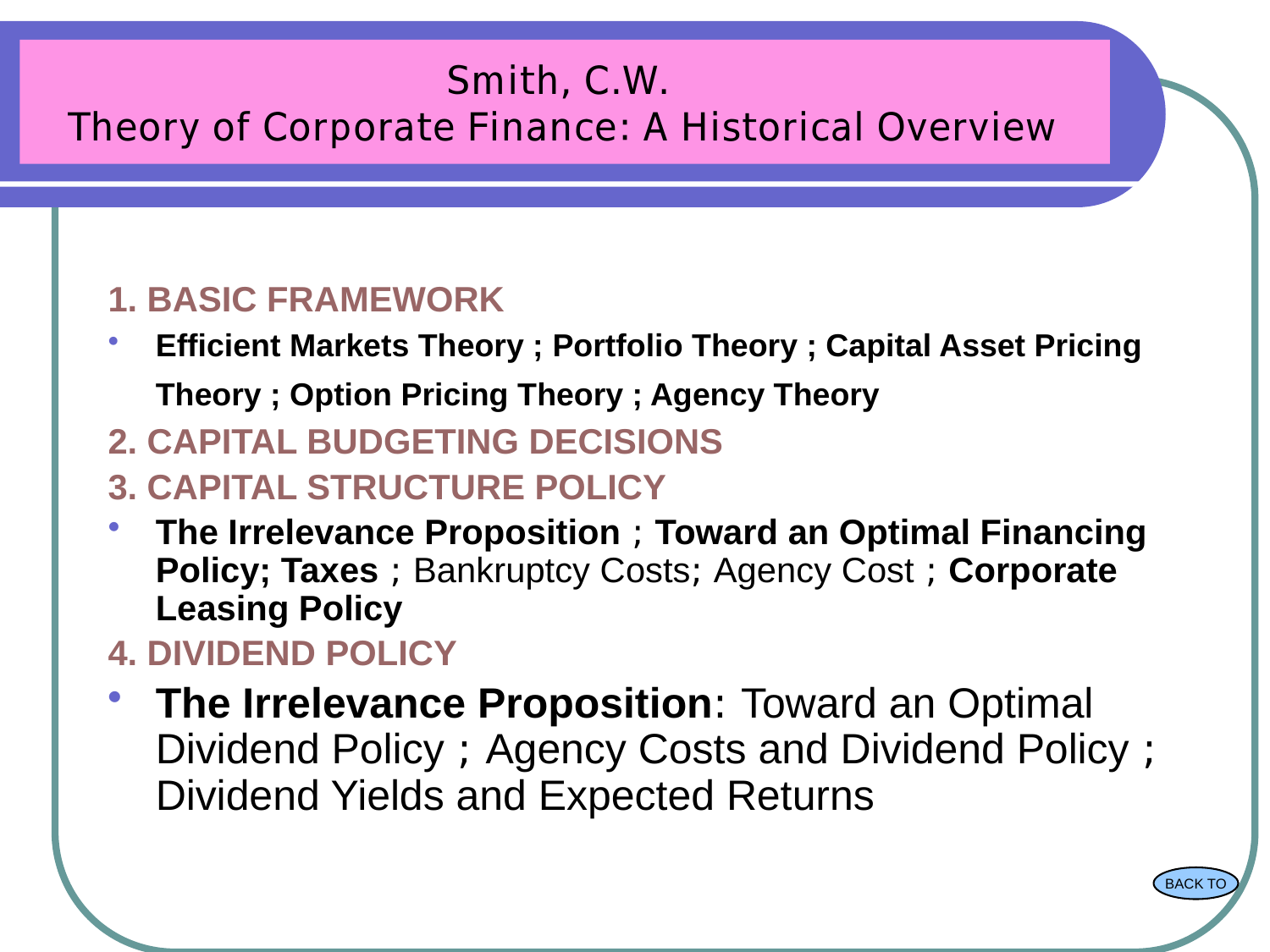

# Smith, C.W. Theory of Corporate Finance: A Historical Overview
1. BASIC FRAMEWORK
Efficient Markets Theory ; Portfolio Theory ; Capital Asset Pricing Theory ; Option Pricing Theory ; Agency Theory
2. CAPITAL BUDGETING DECISIONS
3. CAPITAL STRUCTURE POLICY
The Irrelevance Proposition ; Toward an Optimal Financing Policy; Taxes ; Bankruptcy Costs; Agency Cost ; Corporate Leasing Policy
4. DIVIDEND POLICY
The Irrelevance Proposition: Toward an Optimal Dividend Policy ; Agency Costs and Dividend Policy ; Dividend Yields and Expected Returns
BACK TO